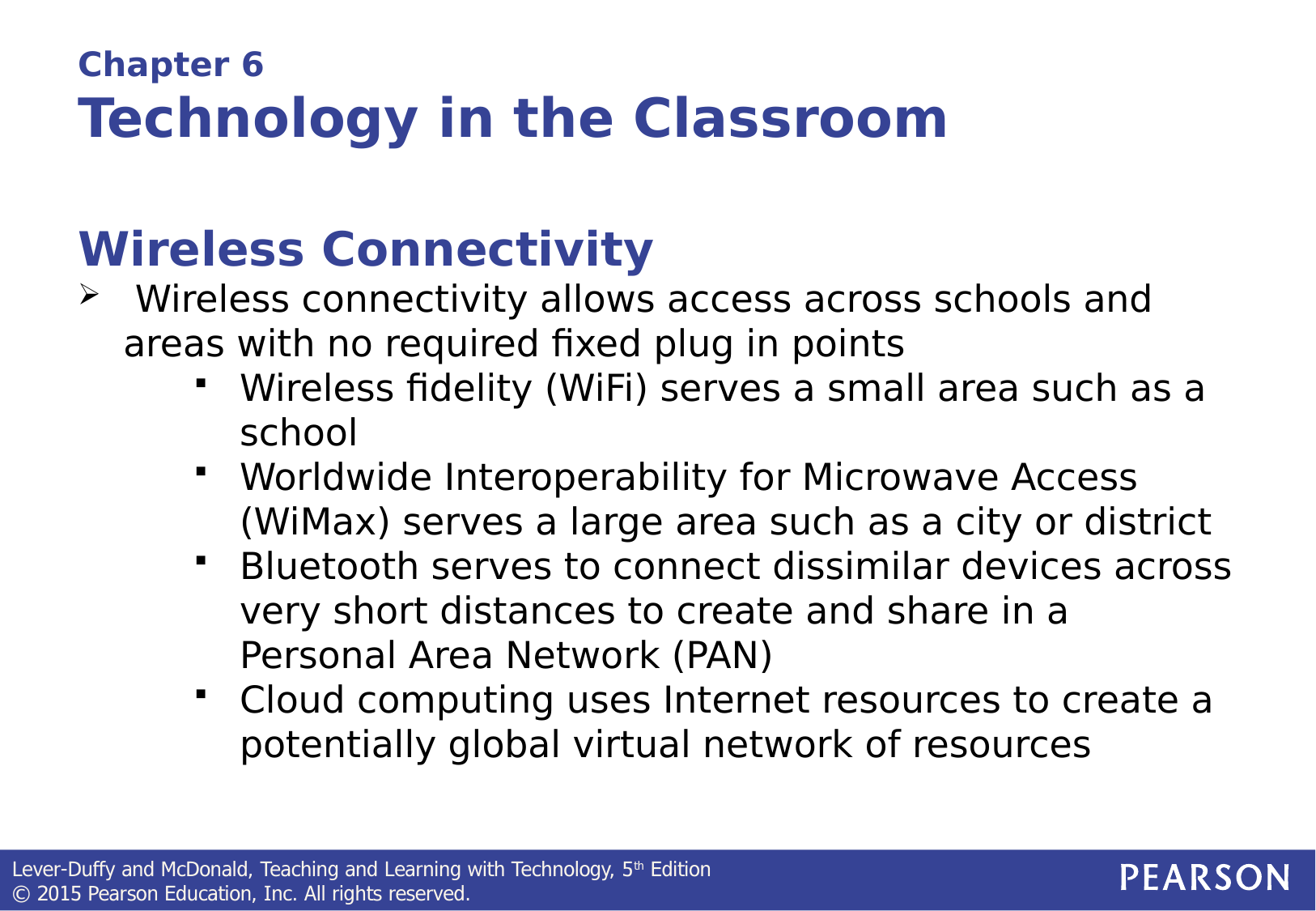

# Chapter 6 Technology in the Classroom
Wireless Connectivity
 Wireless connectivity allows access across schools and areas with no required fixed plug in points
Wireless fidelity (WiFi) serves a small area such as a school
Worldwide Interoperability for Microwave Access (WiMax) serves a large area such as a city or district
Bluetooth serves to connect dissimilar devices across very short distances to create and share in a Personal Area Network (PAN)
Cloud computing uses Internet resources to create a potentially global virtual network of resources